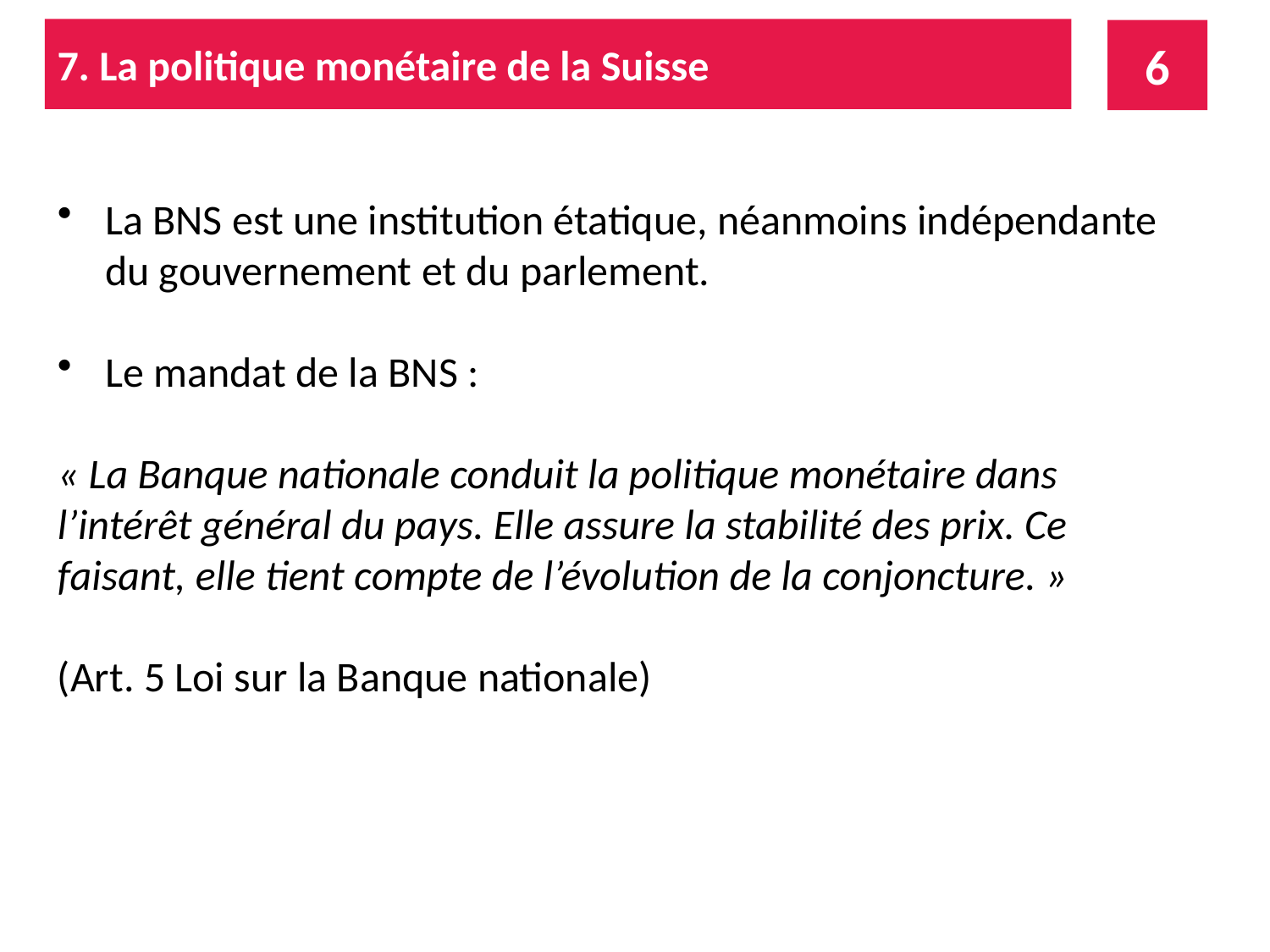

7. La politique monétaire de la Suisse
6

La BNS est une institution étatique, néanmoins indépendante du gouvernement et du parlement.
Le mandat de la BNS :

« La Banque nationale conduit la politique monétaire dans l’intérêt général du pays. Elle assure la stabilité des prix. Ce faisant, elle tient compte de l’évolution de la conjoncture. »

(Art. 5 Loi sur la Banque nationale)